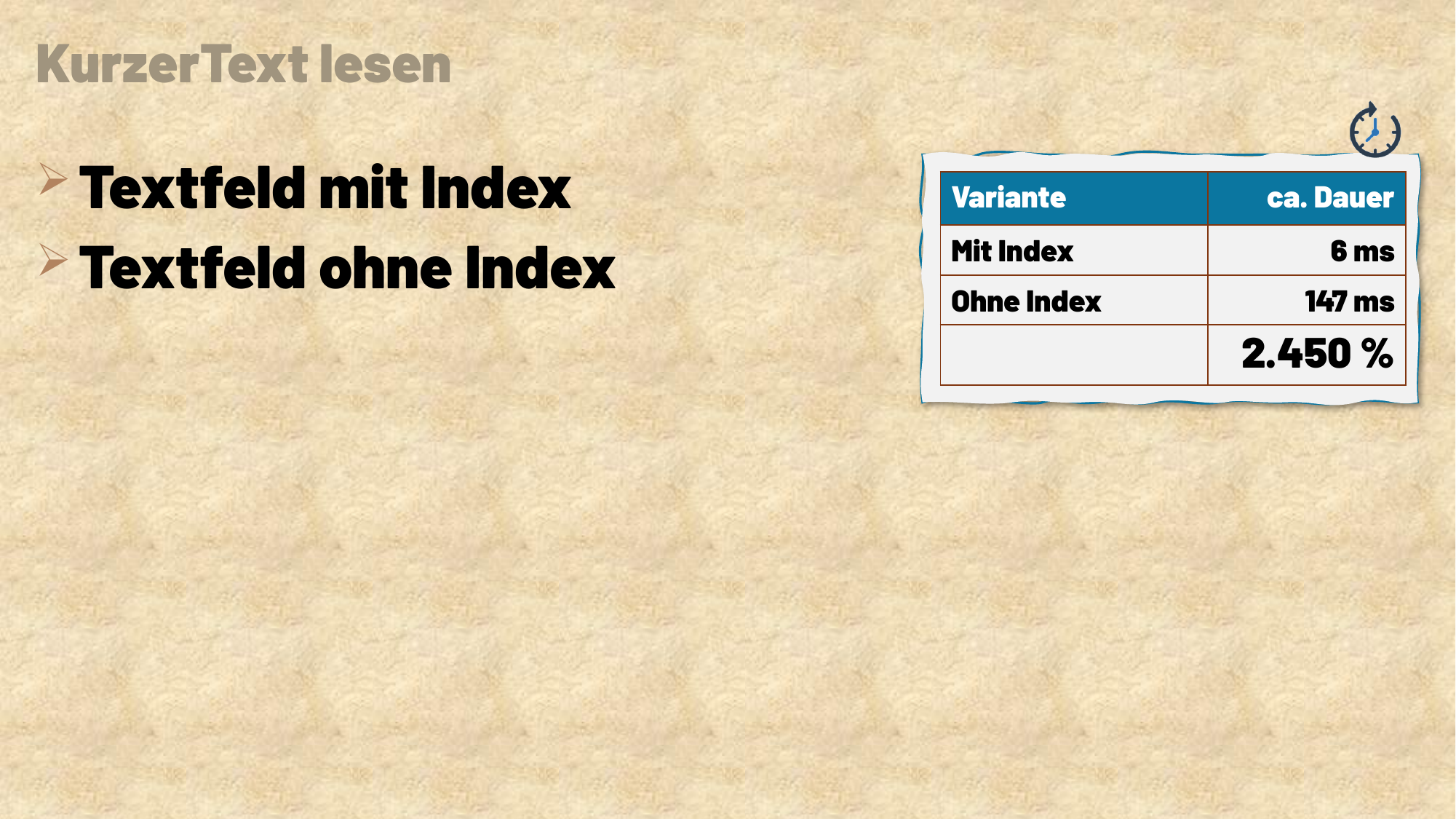

# KurzerText lesen
Textfeld mit Index
Textfeld ohne Index
Mit Index
6 ms
Ohne Index
147 ms
2.450 %